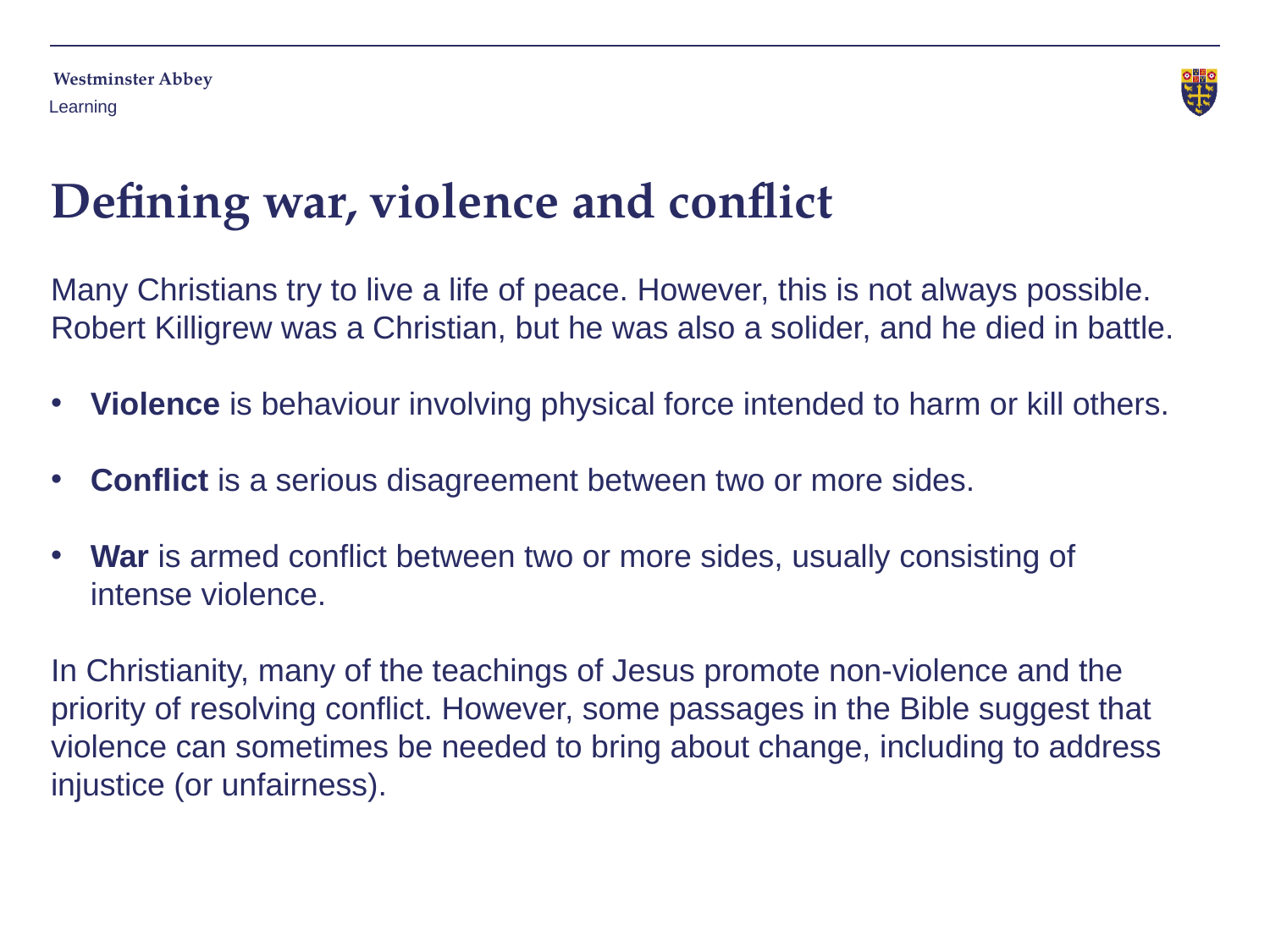

Learning
Defining war, violence and conflict
Many Christians try to live a life of peace. However, this is not always possible. Robert Killigrew was a Christian, but he was also a solider, and he died in battle.

Violence is behaviour involving physical force intended to harm or kill others.

Conflict is a serious disagreement between two or more sides.

War is armed conflict between two or more sides, usually consisting of intense violence.

In Christianity, many of the teachings of Jesus promote non-violence and the priority of resolving conflict. However, some passages in the Bible suggest that violence can sometimes be needed to bring about change, including to address injustice (or unfairness).